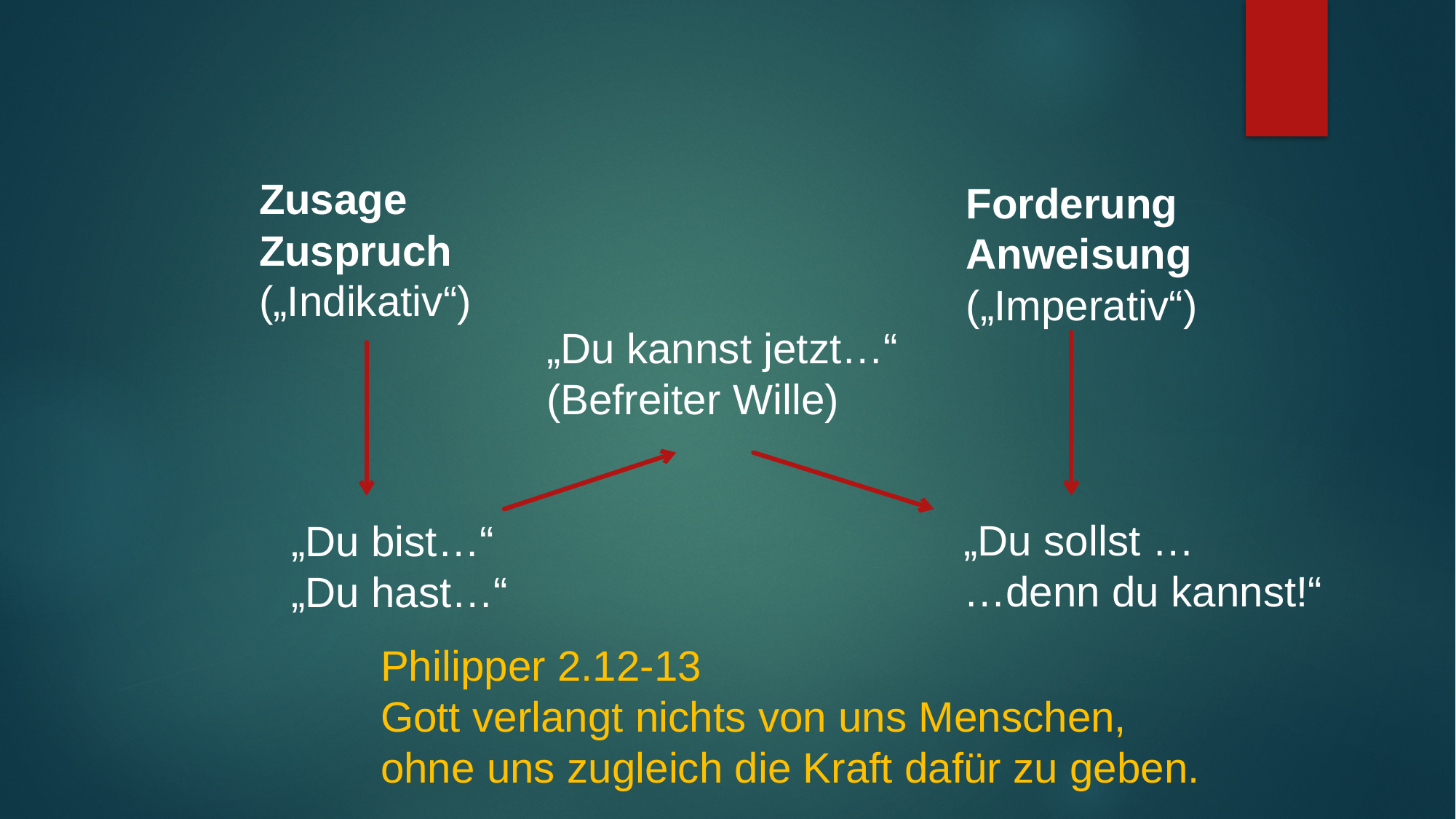

Zusage
Zuspruch
(„Indikativ“)
Forderung
Anweisung
(„Imperativ“)
„Du kannst jetzt…“
(Befreiter Wille)
„Du sollst …
…denn du kannst!“
„Du bist…“
„Du hast…“
Philipper 2.12-13
Gott verlangt nichts von uns Menschen,
ohne uns zugleich die Kraft dafür zu geben.